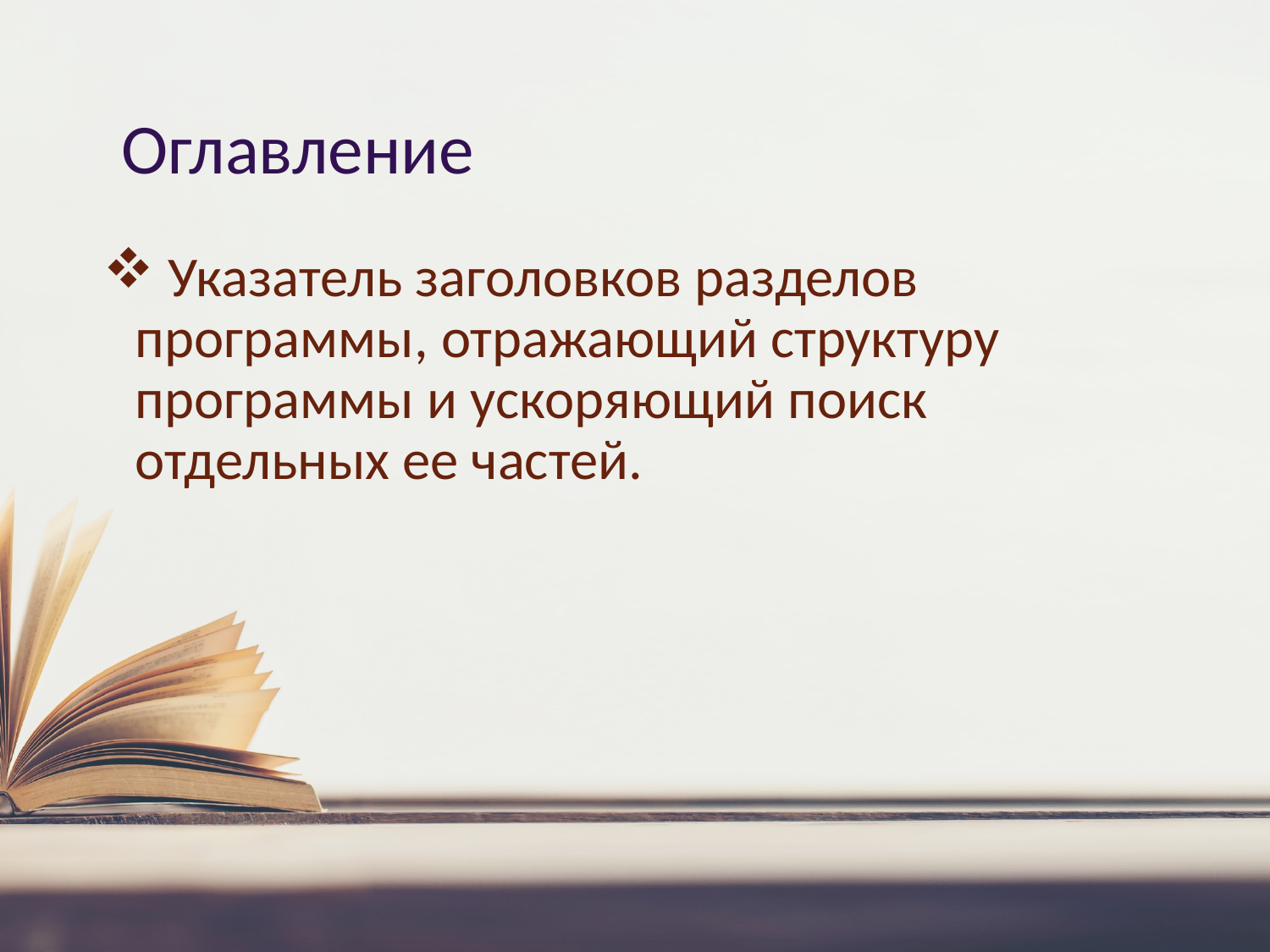

# Оглавление
 Указатель заголовков разделов программы, отражающий структуру программы и ускоряющий поиск отдельных ее частей.